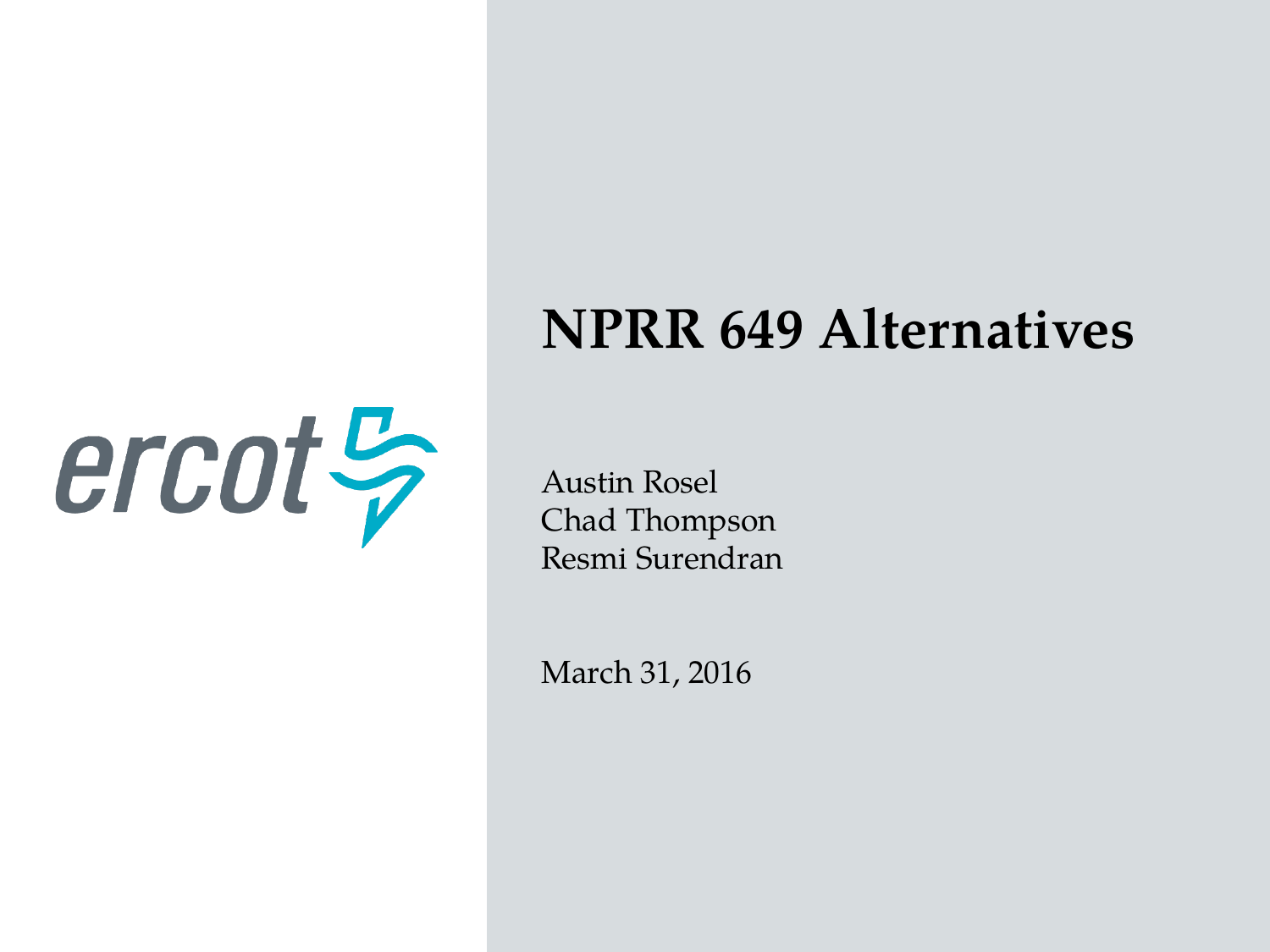

NPRR 649 Alternatives

Austin Rosel
Chad Thompson
Resmi Surendran

March 31, 2016